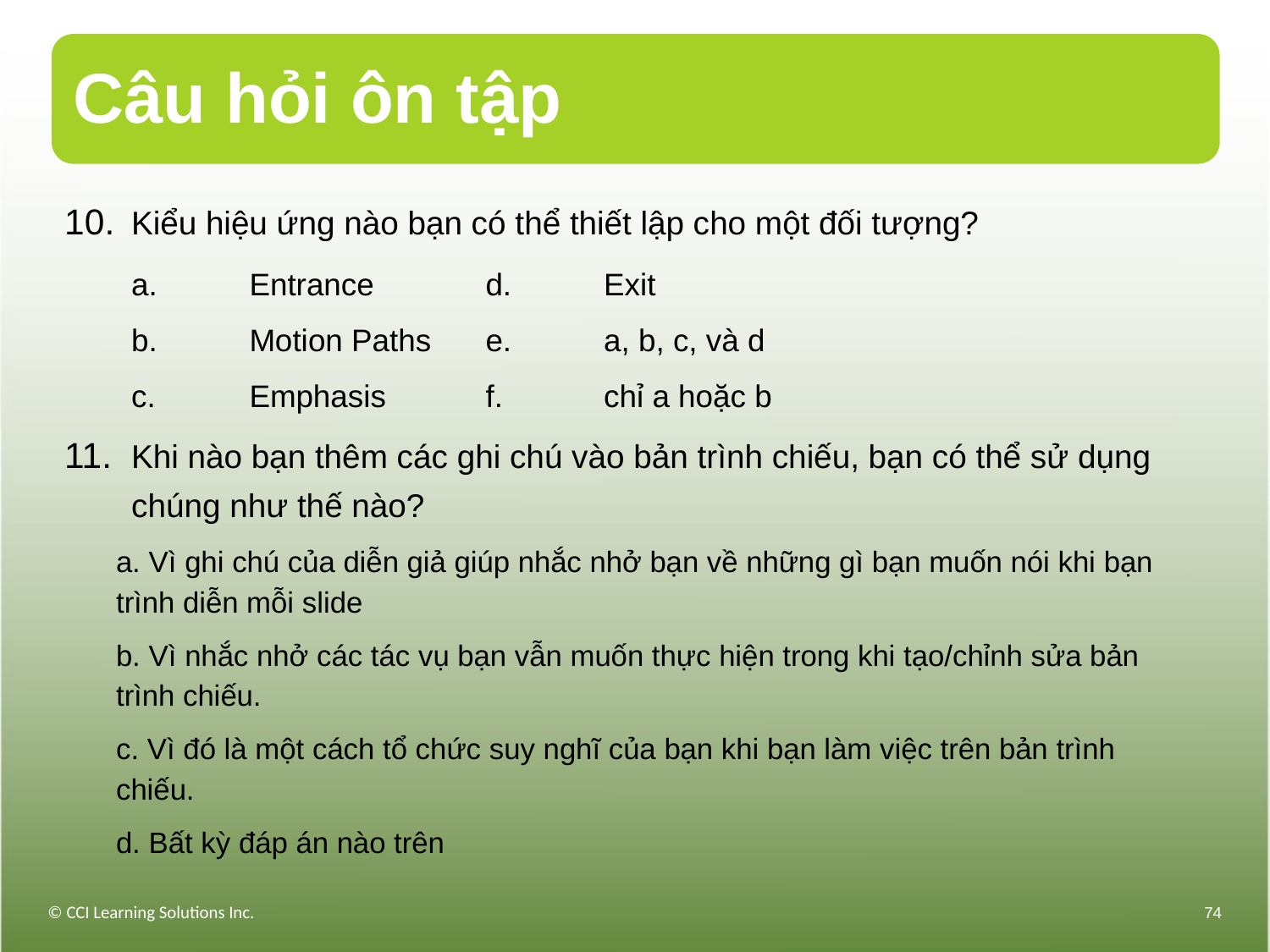

# Câu hỏi ôn tập
10.	Kiểu hiệu ứng nào bạn có thể thiết lập cho một đối tượng?
	a. 	Entrance	d.	Exit
	b. 	Motion Paths	e.	a, b, c, và d
	c. 	Emphasis	f.	chỉ a hoặc b
11.	Khi nào bạn thêm các ghi chú vào bản trình chiếu, bạn có thể sử dụng chúng như thế nào?
a. Vì ghi chú của diễn giả giúp nhắc nhở bạn về những gì bạn muốn nói khi bạn trình diễn mỗi slide
b. Vì nhắc nhở các tác vụ bạn vẫn muốn thực hiện trong khi tạo/chỉnh sửa bản trình chiếu.
c. Vì đó là một cách tổ chức suy nghĩ của bạn khi bạn làm việc trên bản trình chiếu.
d. Bất kỳ đáp án nào trên

© CCI Learning Solutions Inc.
74